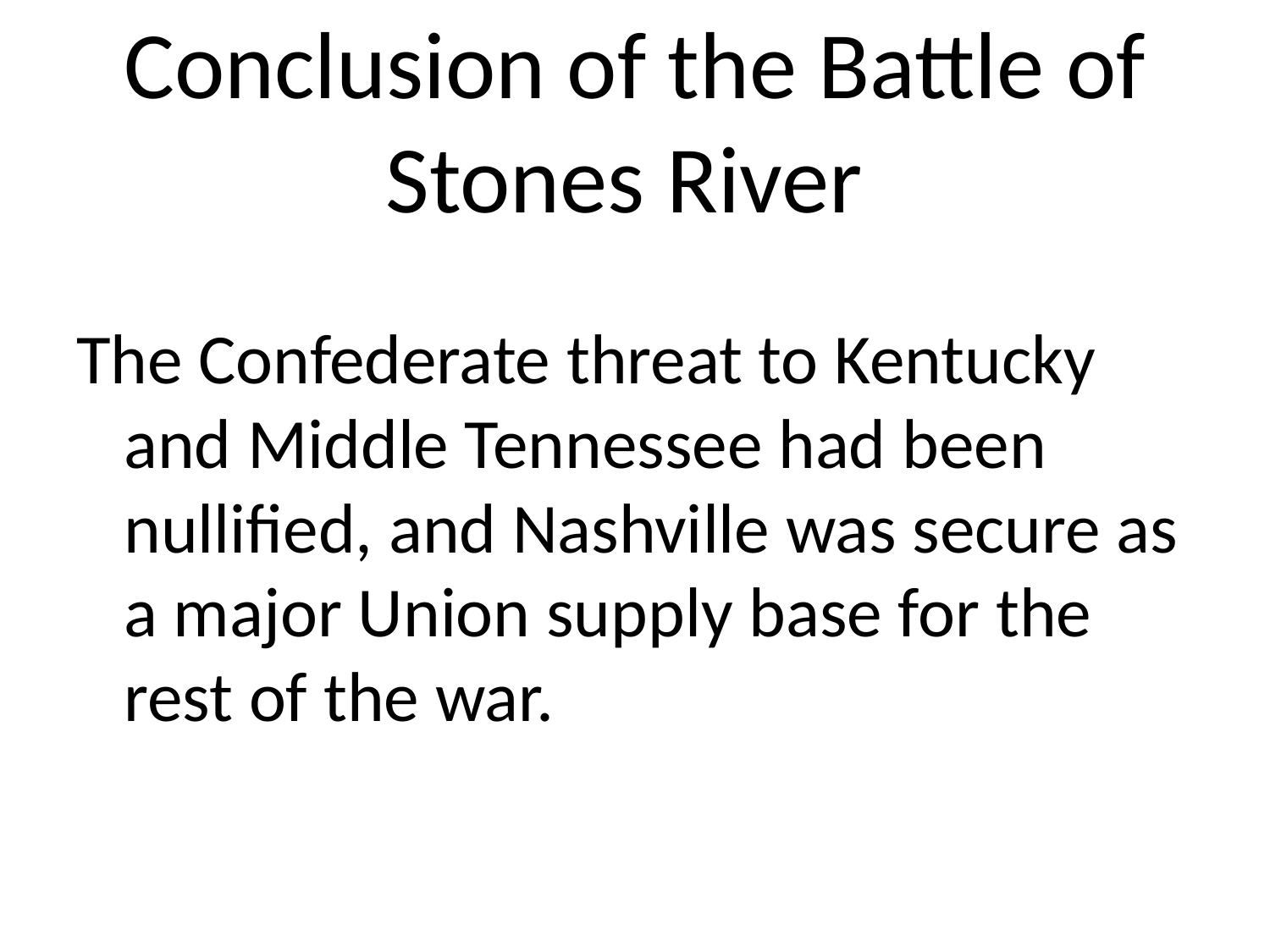

# Conclusion of the Battle of Stones River
The Confederate threat to Kentucky and Middle Tennessee had been nullified, and Nashville was secure as a major Union supply base for the rest of the war.